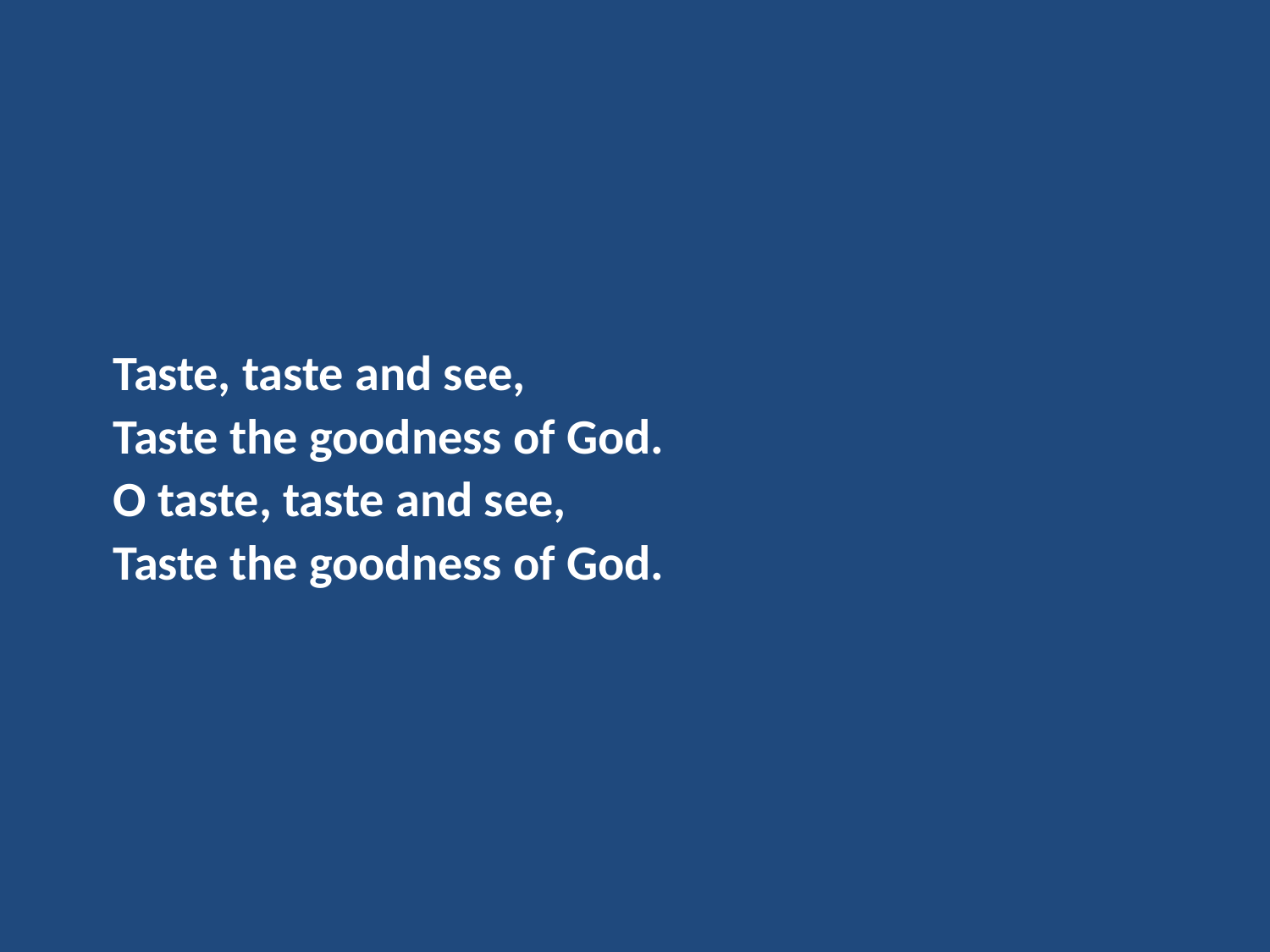

Taste, taste and see,
Taste the goodness of God.
O taste, taste and see,
Taste the goodness of God.